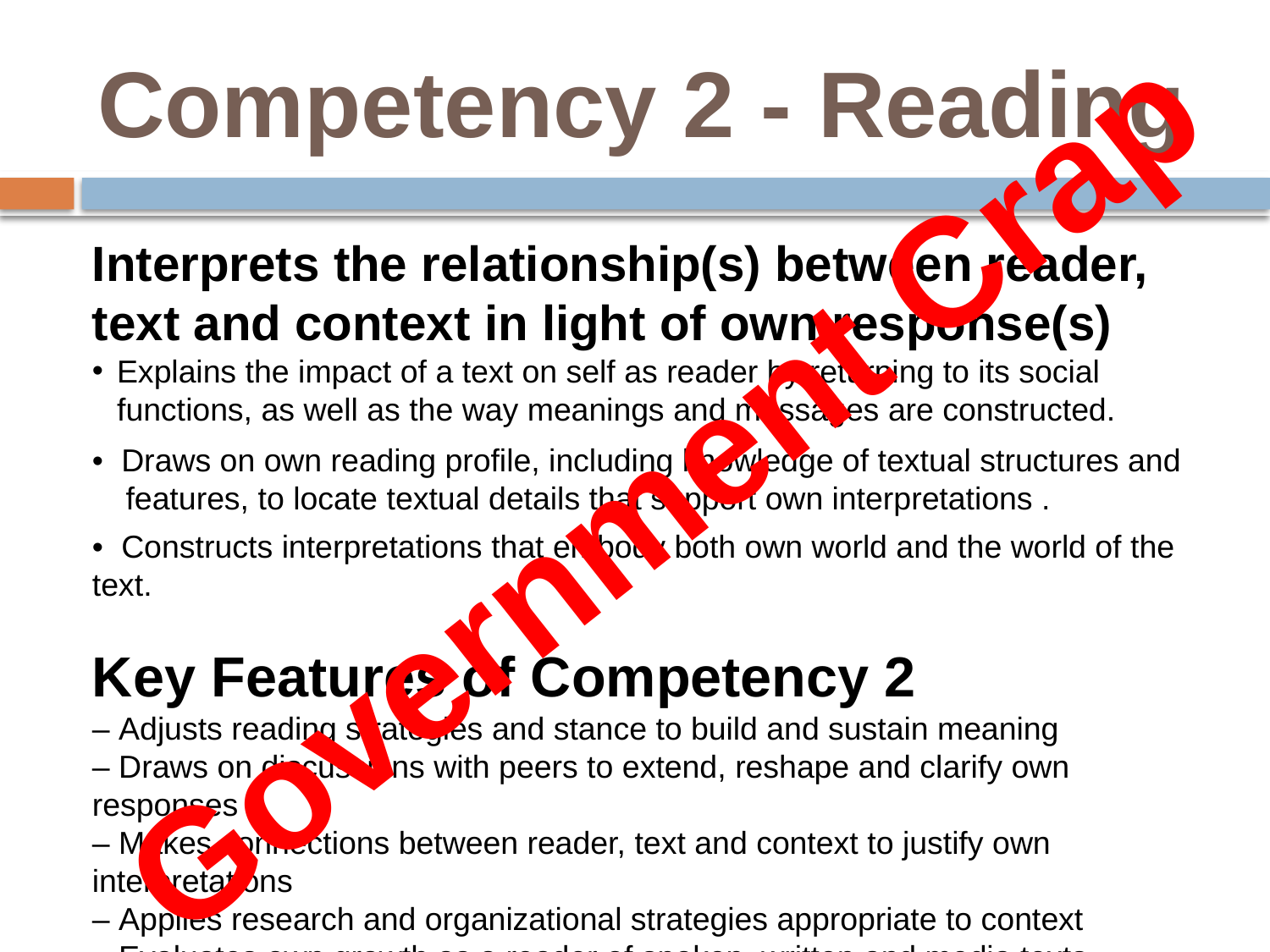

# Competency 2 - Reading
Interprets the relationship(s) between reader, text and context in light of own response(s)
Explains the impact of a text on self as reader by returning to its social functions, as well as the way meanings and messages are constructed.

•  Draws on own reading profile, including knowledge of textual structures and  features, to locate textual details that support own interpretations .

•  Constructs interpretations that embody both own world and the world of the text.

Key Features of Competency 2
– Adjusts reading strategies and stance to build and sustain meaning
– Draws on discussions with peers to extend, reshape and clarify own responses
– Makes connections between reader, text and context to justify own interpretations
– Applies research and organizational strategies appropriate to context
– Evaluates own growth as a reader of spoken, written and media texts
Government Crap